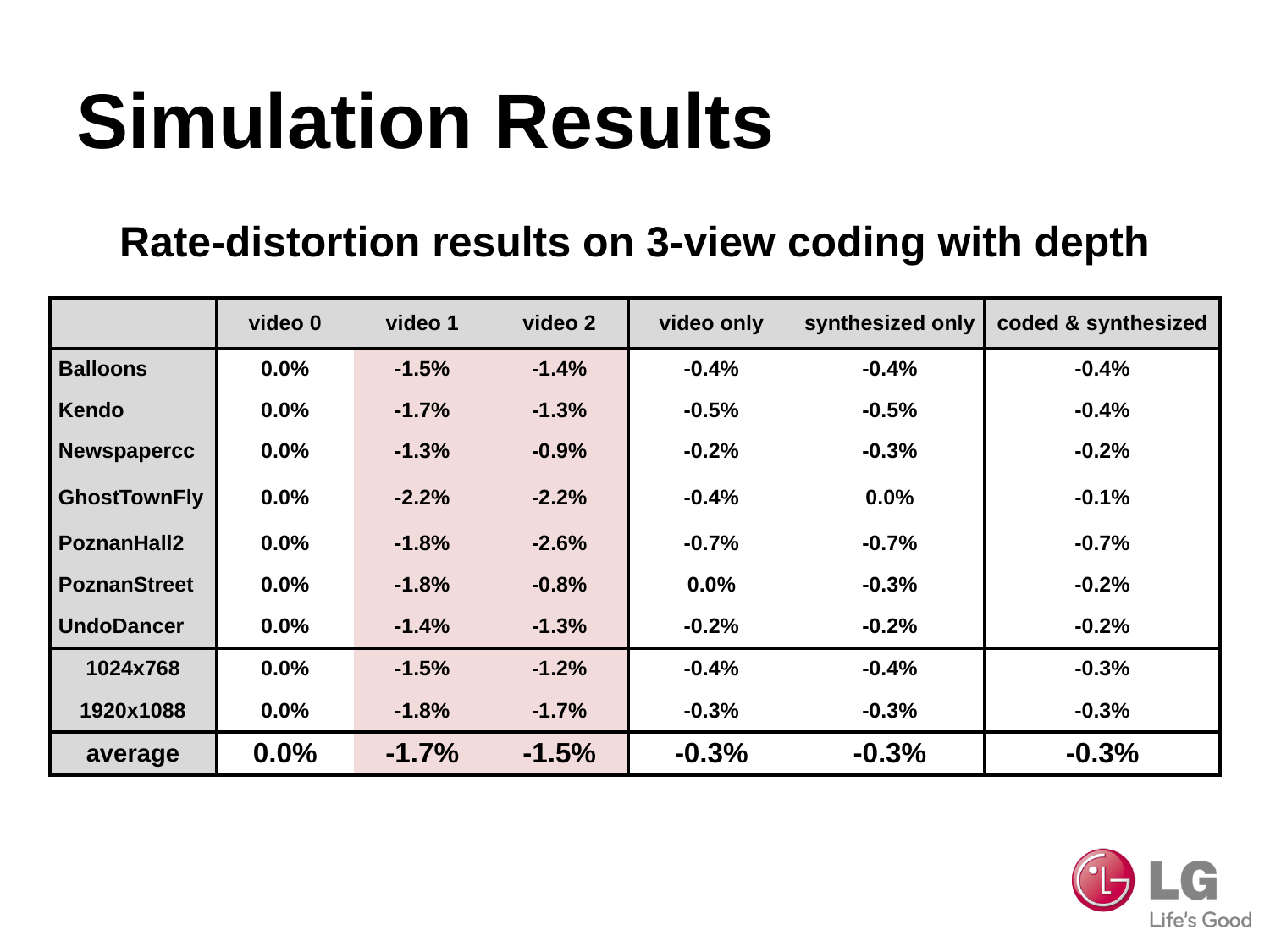

# Simulation Results
Rate-distortion results on 3-view coding with depth
|  | video 0 | video 1 | video 2 | video only | synthesized only | coded & synthesized |
| --- | --- | --- | --- | --- | --- | --- |
| Balloons | 0.0% | -1.5% | -1.4% | -0.4% | -0.4% | -0.4% |
| Kendo | 0.0% | -1.7% | -1.3% | -0.5% | -0.5% | -0.4% |
| Newspapercc | 0.0% | -1.3% | -0.9% | -0.2% | -0.3% | -0.2% |
| GhostTownFly | 0.0% | -2.2% | -2.2% | -0.4% | 0.0% | -0.1% |
| PoznanHall2 | 0.0% | -1.8% | -2.6% | -0.7% | -0.7% | -0.7% |
| PoznanStreet | 0.0% | -1.8% | -0.8% | 0.0% | -0.3% | -0.2% |
| UndoDancer | 0.0% | -1.4% | -1.3% | -0.2% | -0.2% | -0.2% |
| 1024x768 | 0.0% | -1.5% | -1.2% | -0.4% | -0.4% | -0.3% |
| 1920x1088 | 0.0% | -1.8% | -1.7% | -0.3% | -0.3% | -0.3% |
| average | 0.0% | -1.7% | -1.5% | -0.3% | -0.3% | -0.3% |